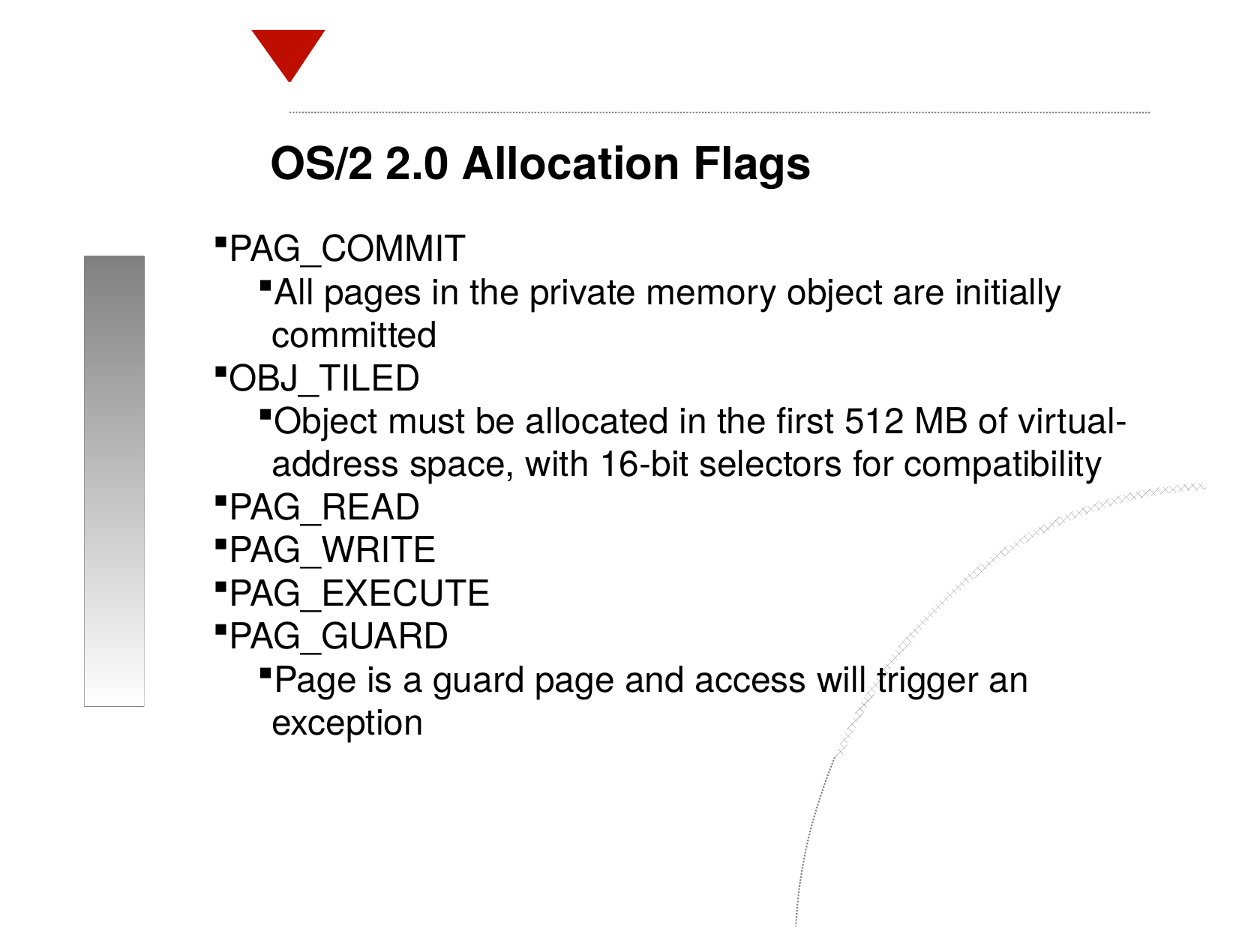

OS/2 2.0 Allocation Flags
PAG_COMMIT
All pages in the private memory object are initially committed
OBJ_TILED
Object must be allocated in the first 512 MB of virtual-address space, with 16-bit selectors for compatibility
PAG_READ
PAG_WRITE
PAG_EXECUTE
PAG_GUARD
Page is a guard page and access will trigger an exception